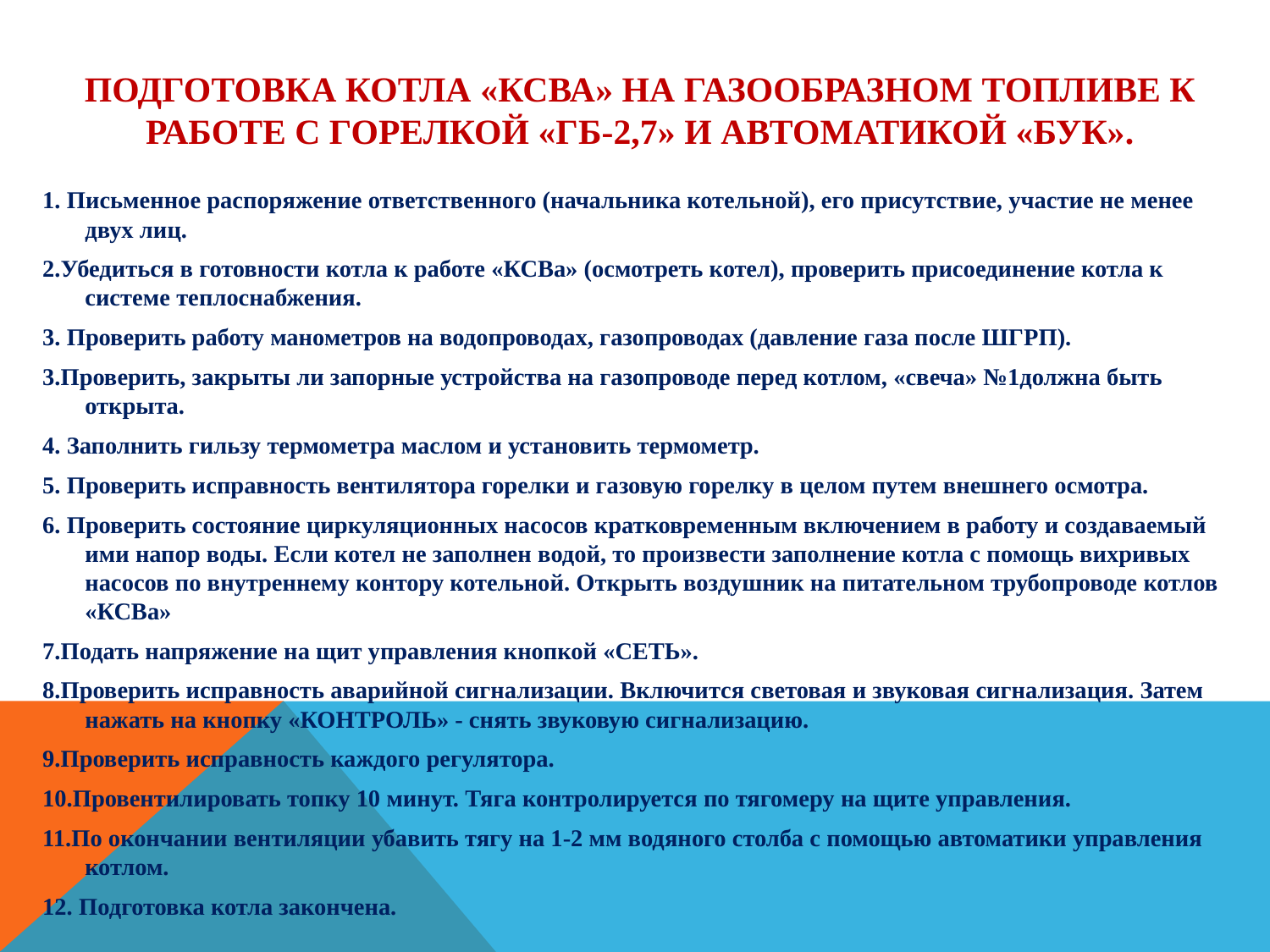

# Подготовка котла «КСВа» на газообразном топливе к работе с горелкой «ГБ-2,7» и автоматикой «БУК».
1. Письменное распоряжение ответственного (начальника котельной), его присутствие, участие не менее двух лиц.
2.Убедиться в готовности котла к работе «КСВа» (осмотреть котел), проверить присоединение котла к системе теплоснабжения.
3. Проверить работу манометров на водопроводах, газопроводах (давление газа после ШГРП).
3.Проверить, закрыты ли запорные устройства на газопроводе перед котлом, «свеча» №1должна быть открыта.
4. Заполнить гильзу термометра маслом и установить термометр.
5. Проверить исправность вентилятора горелки и газовую горелку в целом путем внешнего осмотра.
6. Проверить состояние циркуляционных насосов кратковременным включением в работу и создаваемый ими напор воды. Если котел не заполнен водой, то произвести заполнение котла с помощь вихривых насосов по внутреннему контору котельной. Открыть воздушник на питательном трубопроводе котлов «КСВа»
7.Подать напряжение на щит управления кнопкой «СЕТЬ».
8.Проверить исправность аварийной сигнализации. Включится световая и звуковая сигнализация. Затем нажать на кнопку «КОНТРОЛЬ» - снять звуковую сигнализацию.
9.Проверить исправность каждого регулятора.
10.Провентилировать топку 10 минут. Тяга контролируется по тягомеру на щите управления.
11.По окончании вентиляции убавить тягу на 1-2 мм водяного столба с помощью автоматики управления котлом.
12. Подготовка котла закончена.